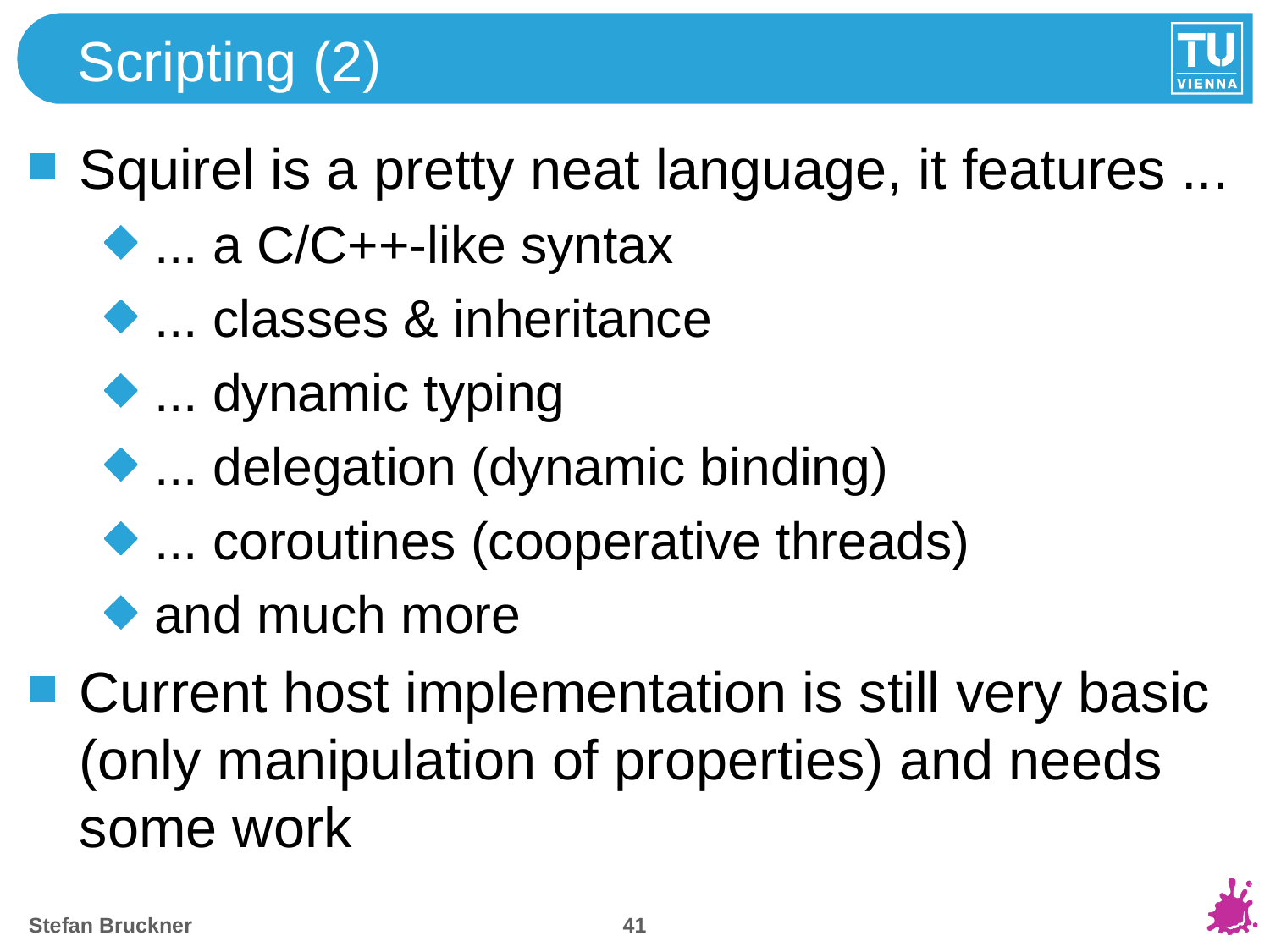

# Scripting (2)
Squirel is a pretty neat language, it features ...
... a C/C++-like syntax
... classes & inheritance
... dynamic typing
... delegation (dynamic binding)
... coroutines (cooperative threads)
and much more
Current host implementation is still very basic (only manipulation of properties) and needs some work

41
Stefan Bruckner